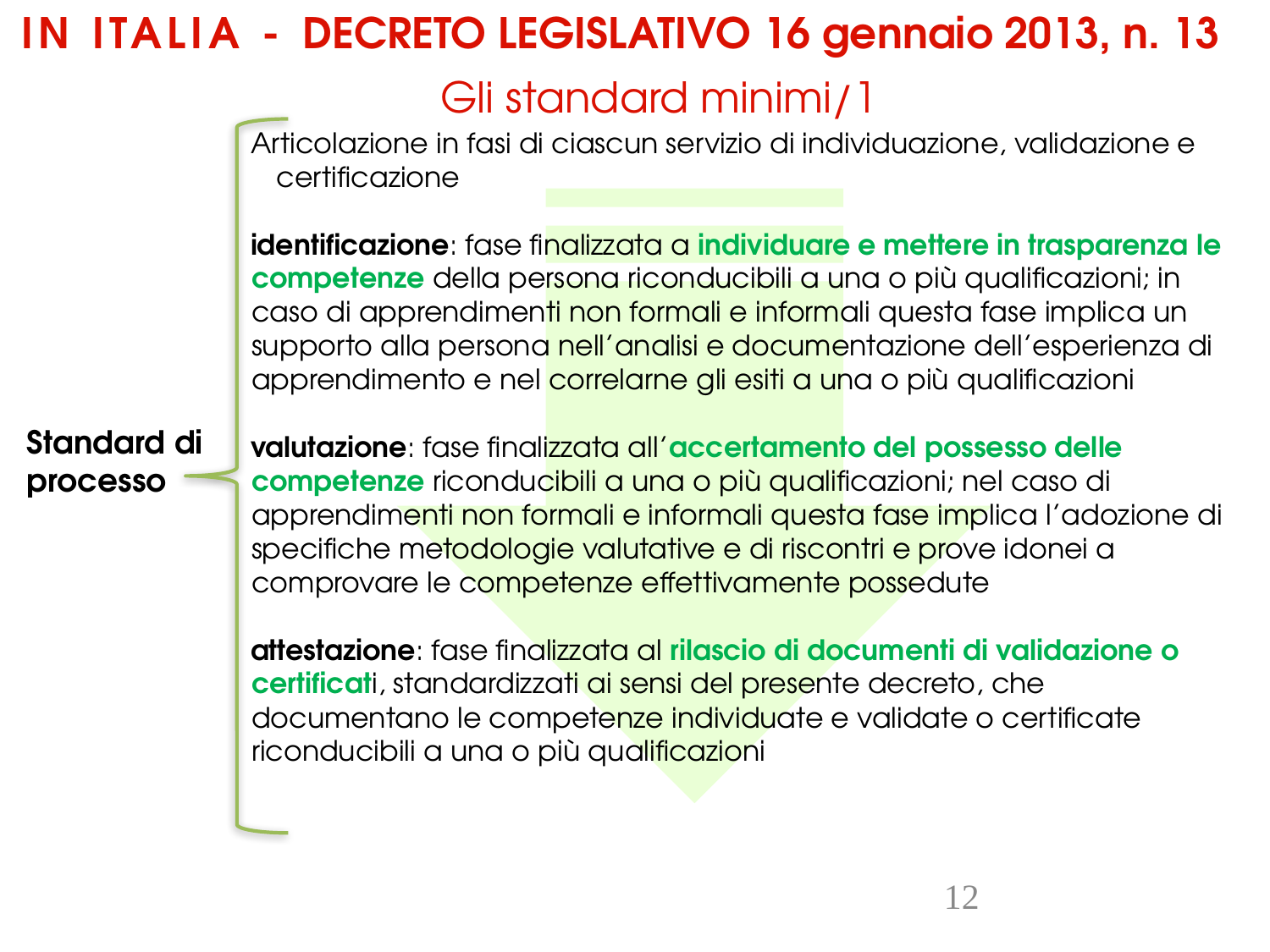

IN ITALIA - DECRETO LEGISLATIVO 16 gennaio 2013, n. 13
Gli standard minimi/1

Articolazione in fasi di ciascun servizio di individuazione, validazione e certificazione

identificazione: fase finalizzata a individuare e mettere in trasparenza le competenze della persona riconducibili a una o più qualificazioni; in caso di apprendimenti non formali e informali questa fase implica un supporto alla persona nell’analisi e documentazione dell’esperienza di apprendimento e nel correlarne gli esiti a una o più qualificazioni

valutazione: fase finalizzata all’accertamento del possesso delle competenze riconducibili a una o più qualificazioni; nel caso di apprendimenti non formali e informali questa fase implica l’adozione di specifiche metodologie valutative e di riscontri e prove idonei a comprovare le competenze effettivamente possedute

attestazione: fase finalizzata al rilascio di documenti di validazione o certificati, standardizzati ai sensi del presente decreto, che documentano le competenze individuate e validate o certificate riconducibili a una o più qualificazioni

Standard di processo
12